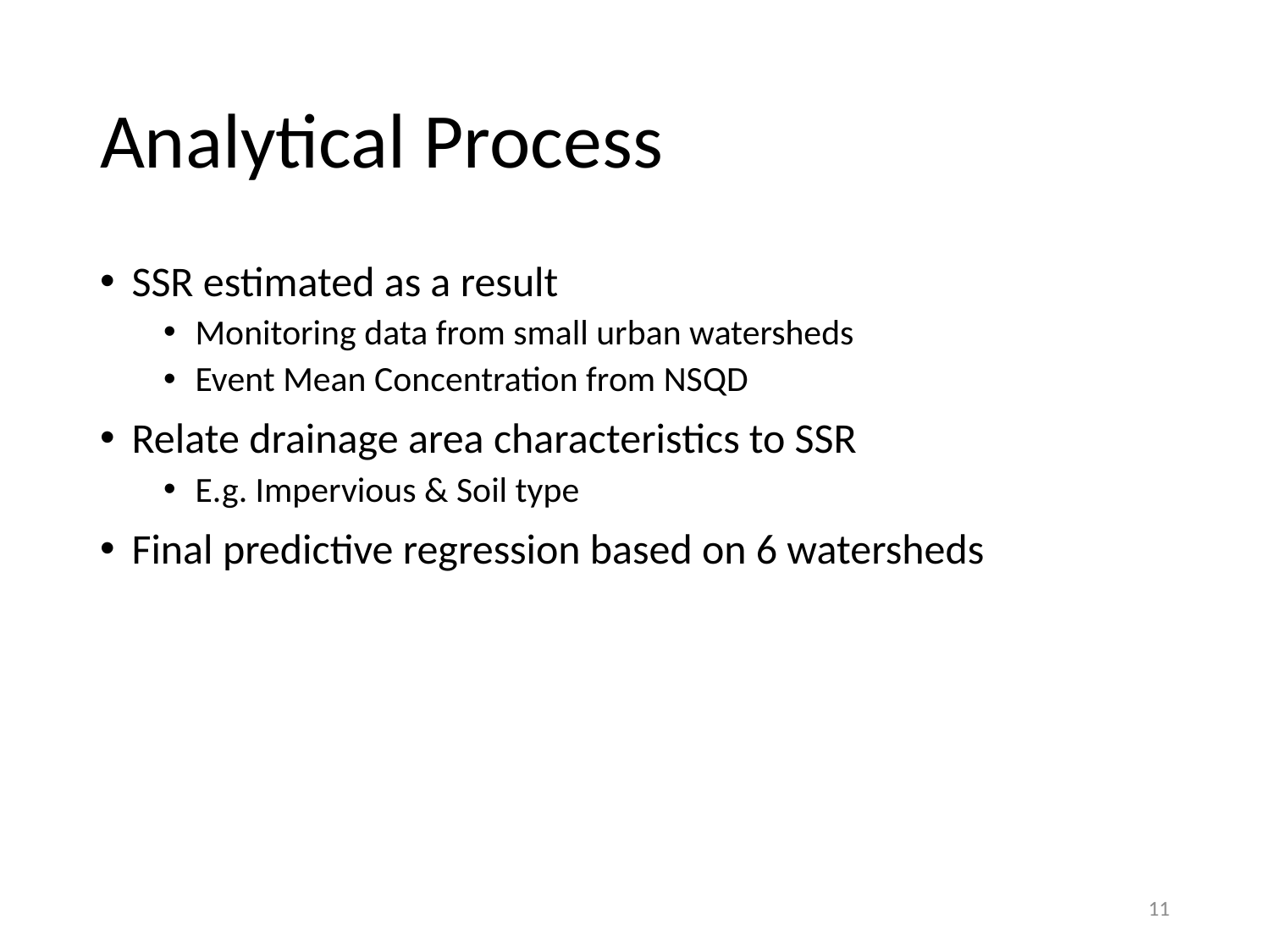

# Analytical Process
SSR estimated as a result
Monitoring data from small urban watersheds
Event Mean Concentration from NSQD
Relate drainage area characteristics to SSR
E.g. Impervious & Soil type
Final predictive regression based on 6 watersheds
11